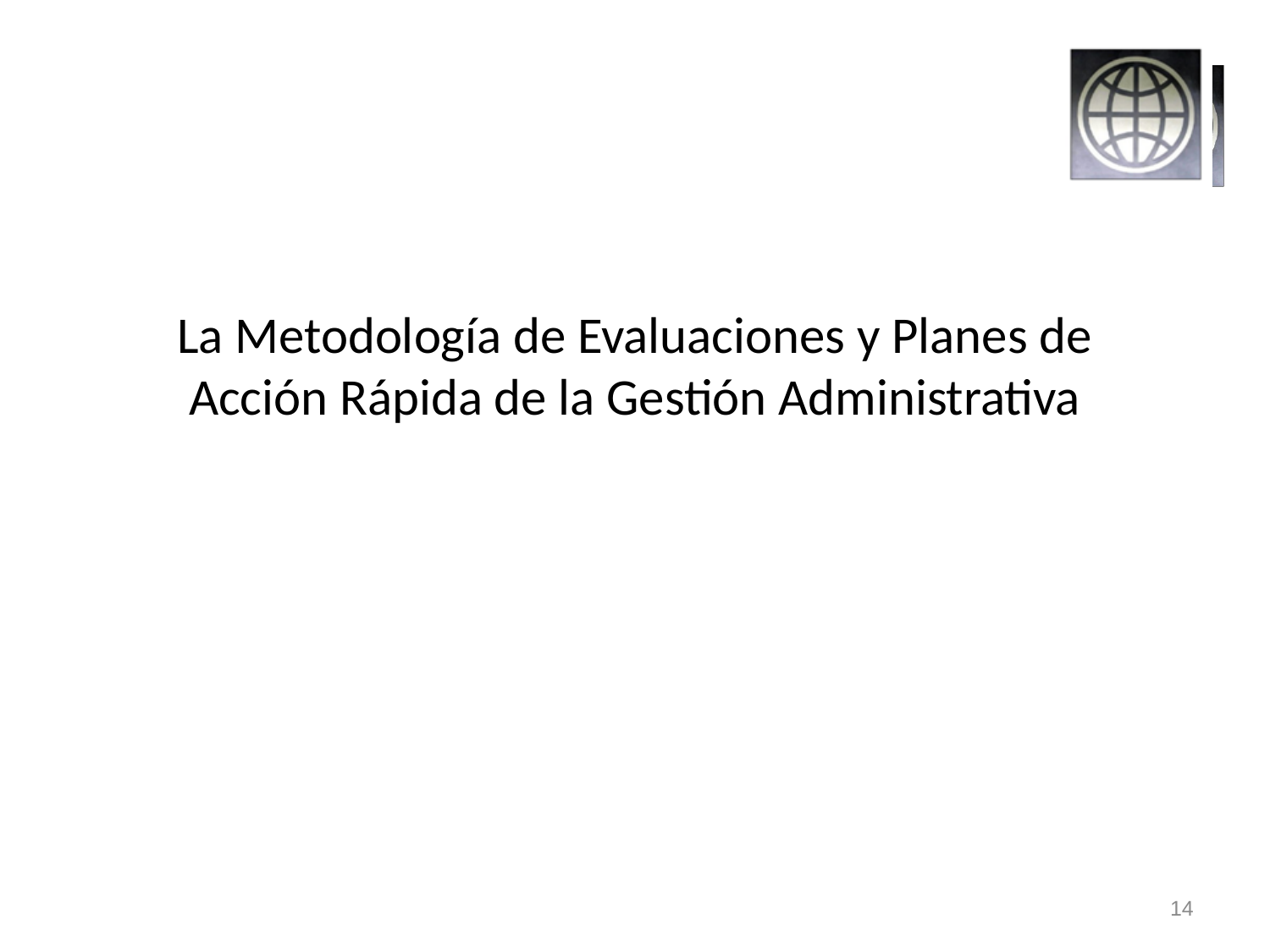

# La Metodología de Evaluaciones y Planes de Acción Rápida de la Gestión Administrativa

14